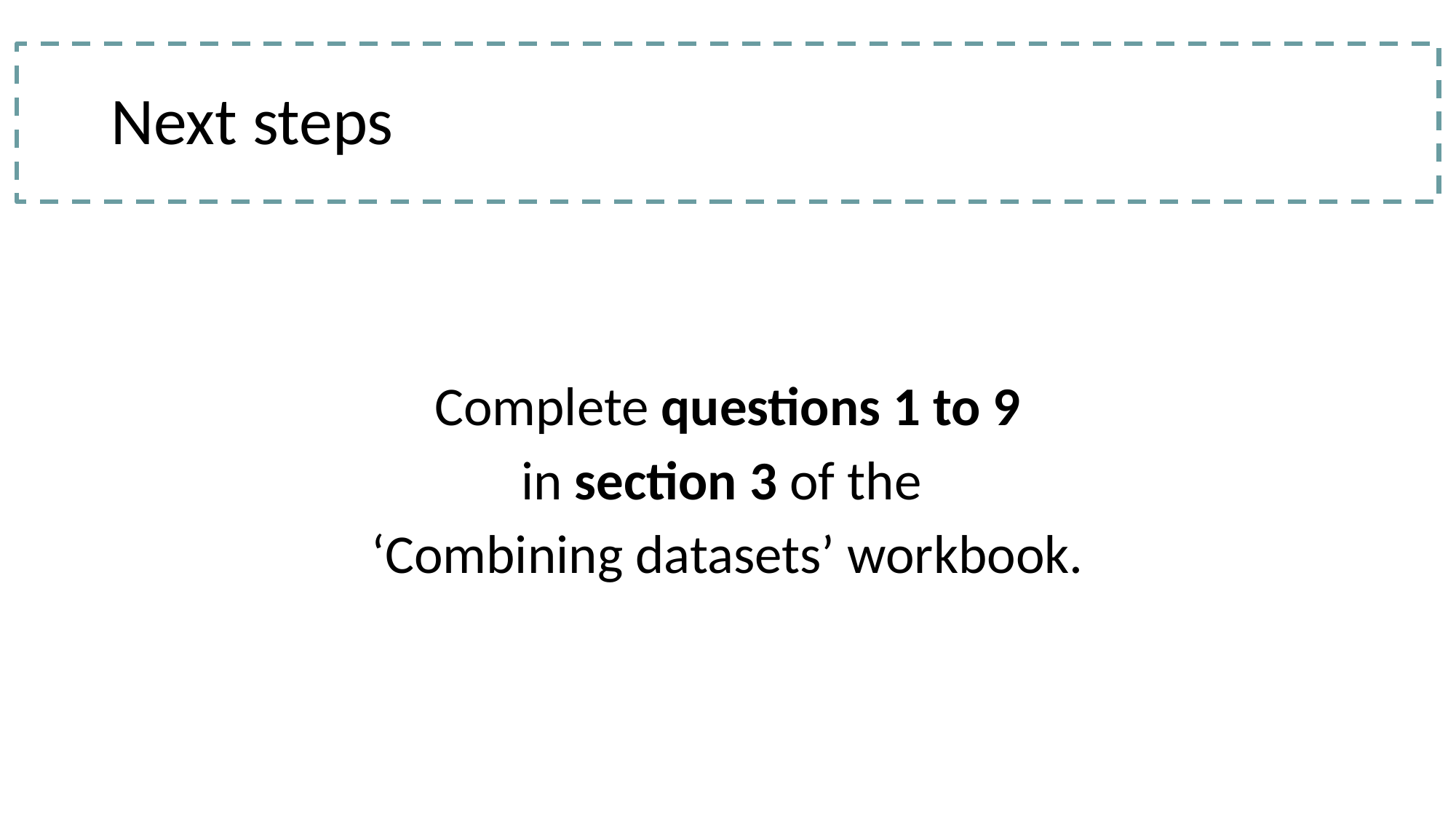

# Next steps

Complete questions 1 to 9
in section 3 of the
‘Combining datasets’ workbook.